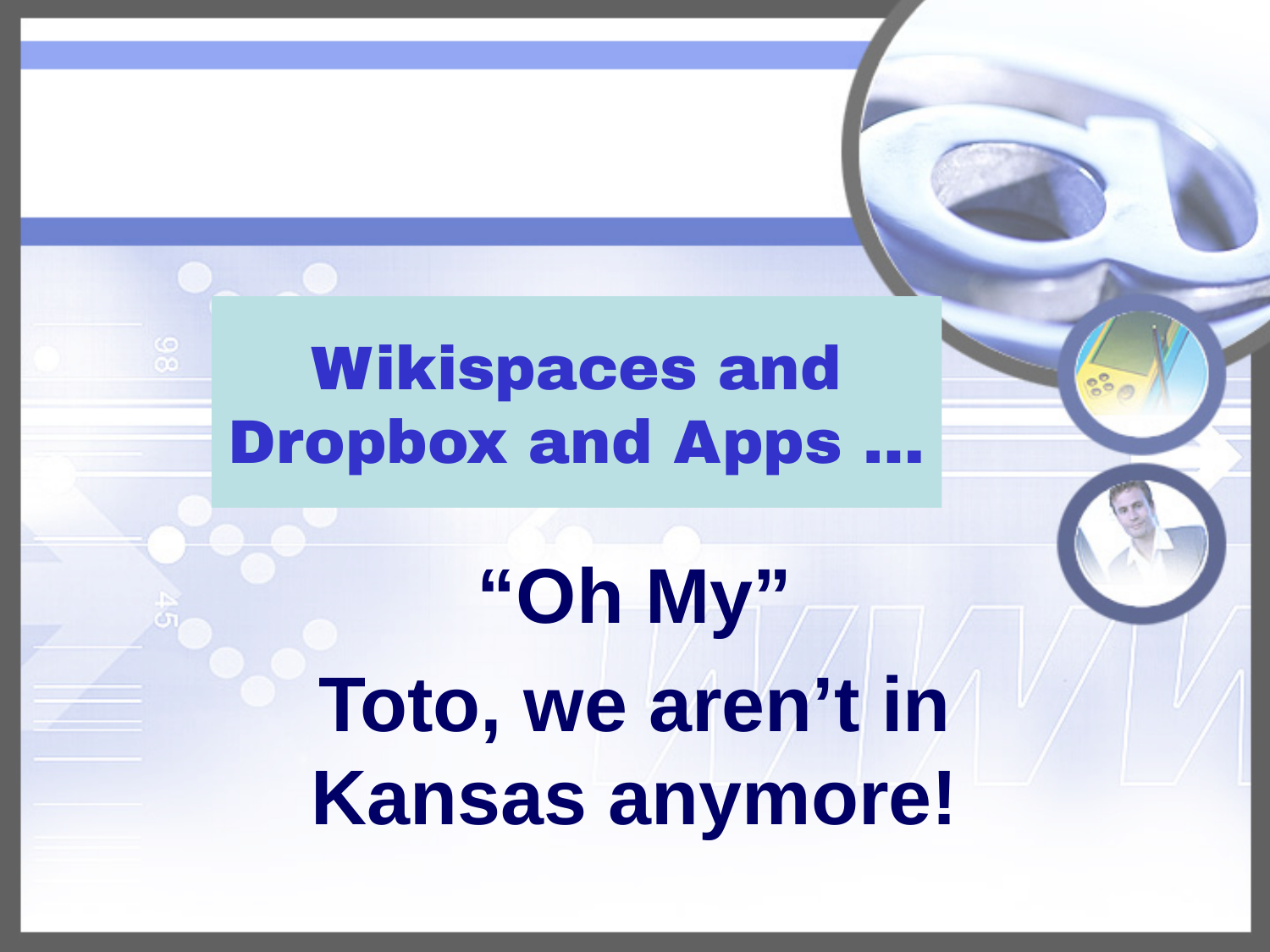

# Wikispaces and Dropbox and Apps …
“Oh My”
Toto, we aren’t in Kansas anymore!